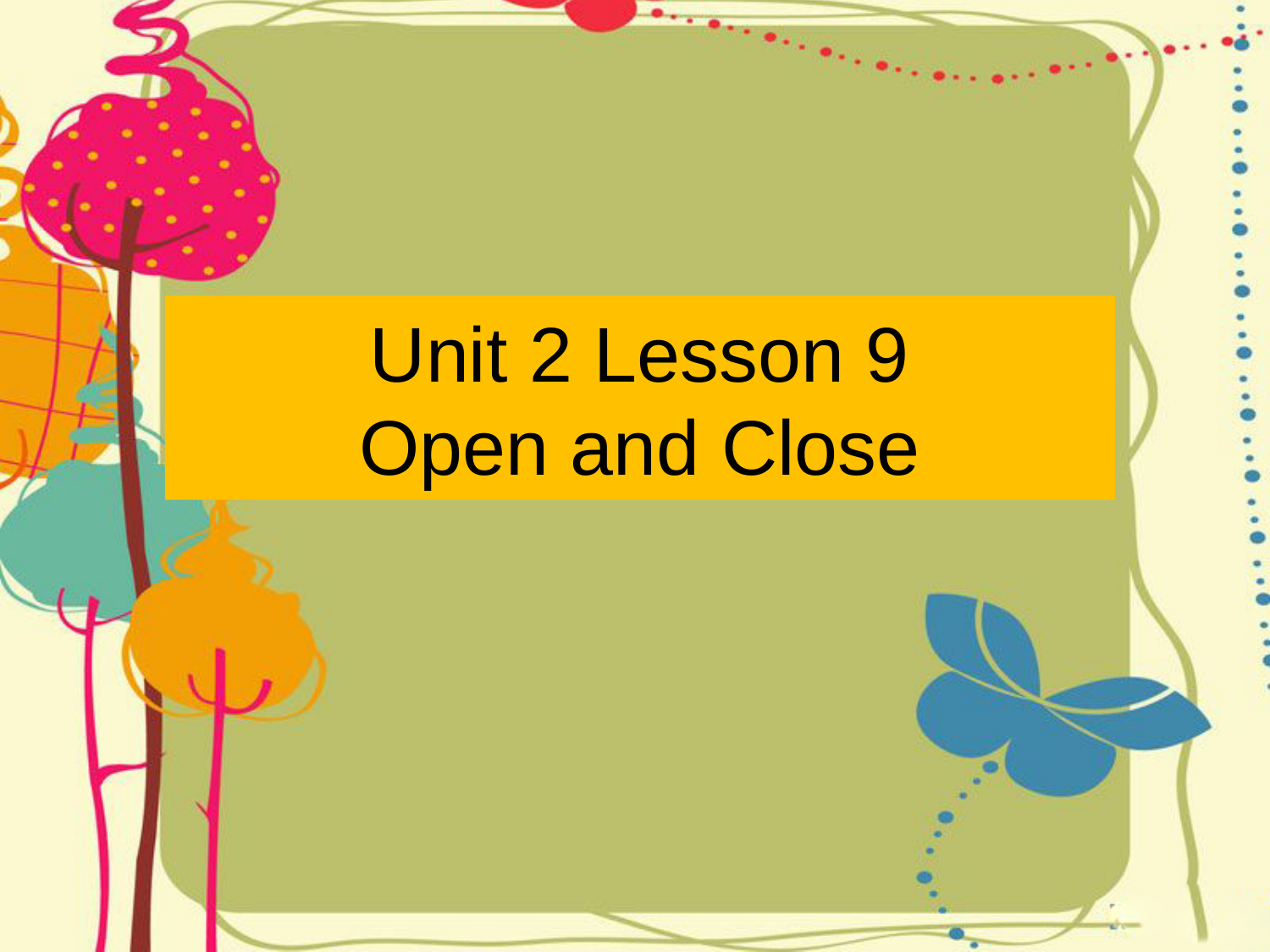

# Unit 2 Lesson 9 Open and Close